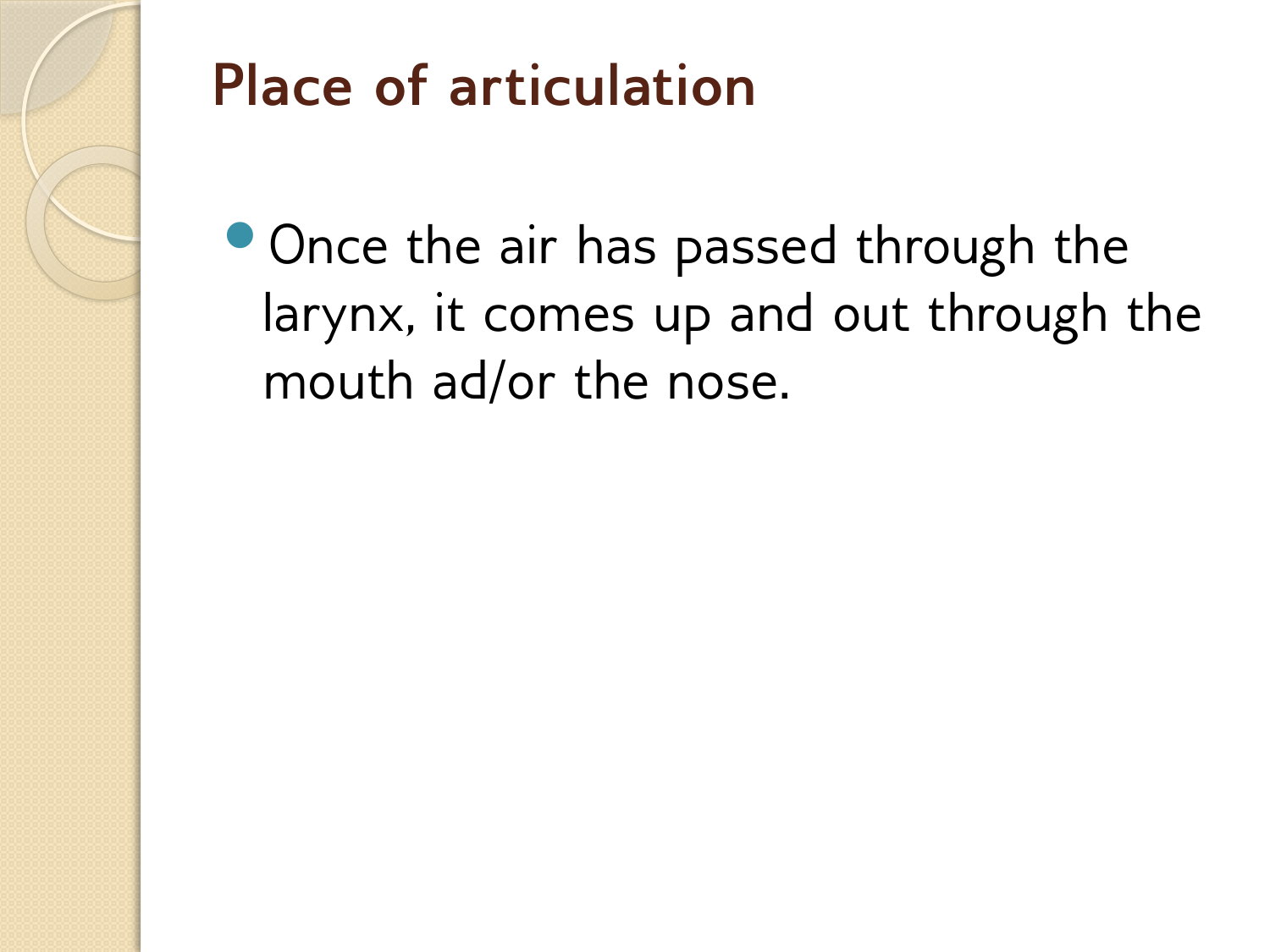

# Place of articulation
Once the air has passed through the larynx, it comes up and out through the mouth ad/or the nose.